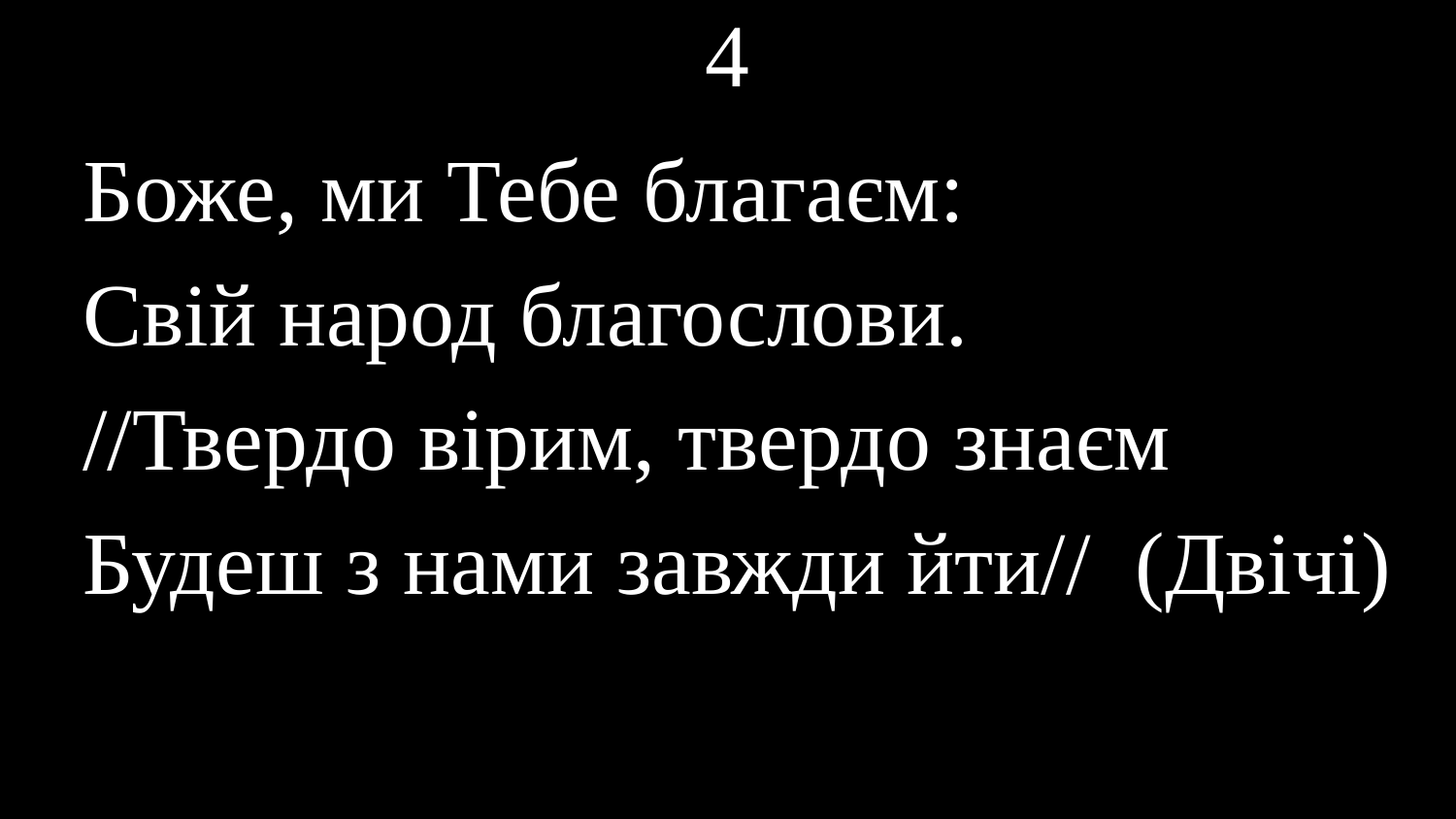

# 4
Боже, ми Тебе благаєм:
Свій народ благослови.
//Твердо вірим, твердо знаєм
Будеш з нами завжди йти//  (Двічі)